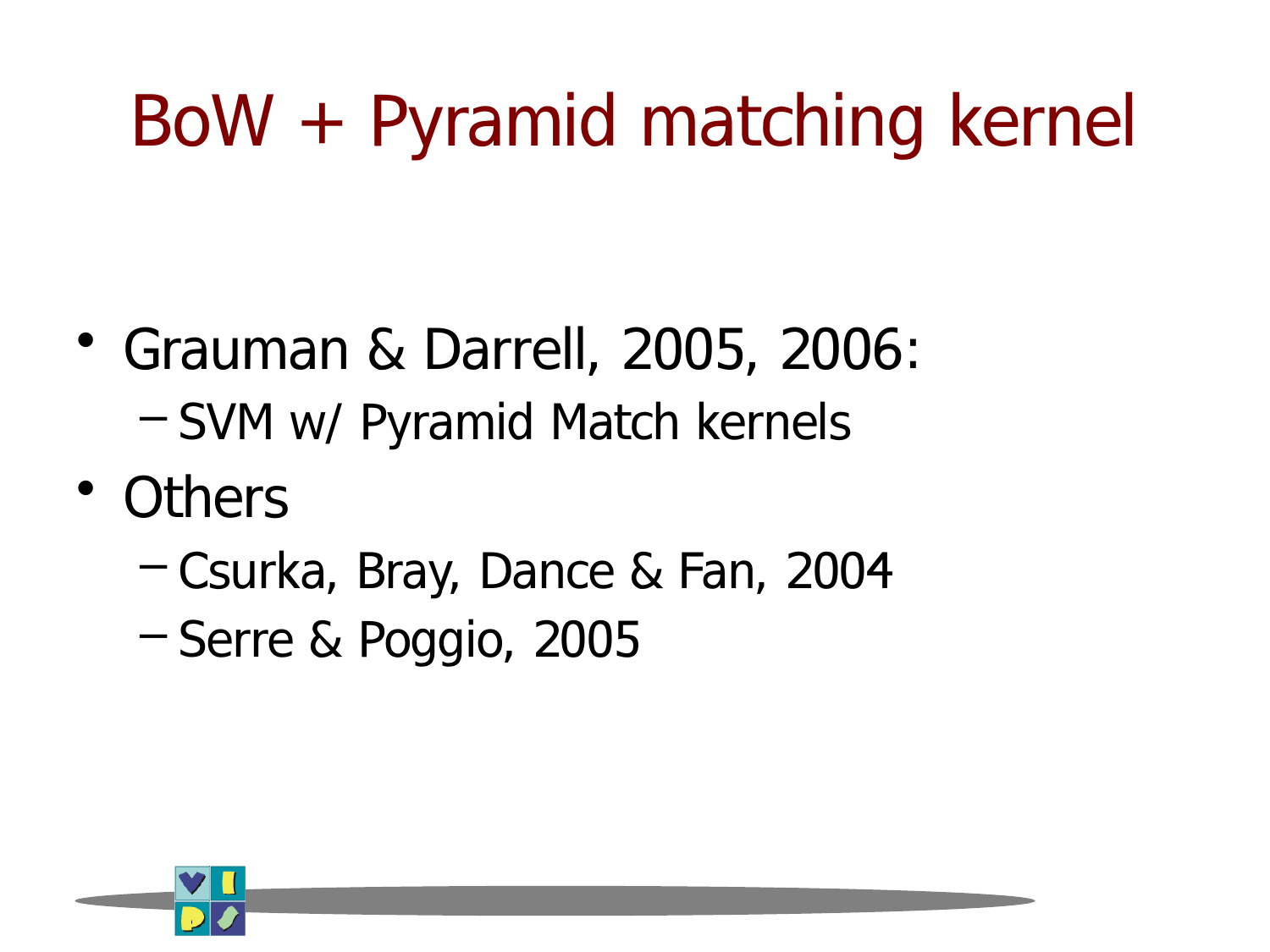

# BoW + Pyramid matching kernel
Grauman & Darrell, 2005, 2006:
SVM w/ Pyramid Match kernels
Others
Csurka, Bray, Dance & Fan, 2004
Serre & Poggio, 2005